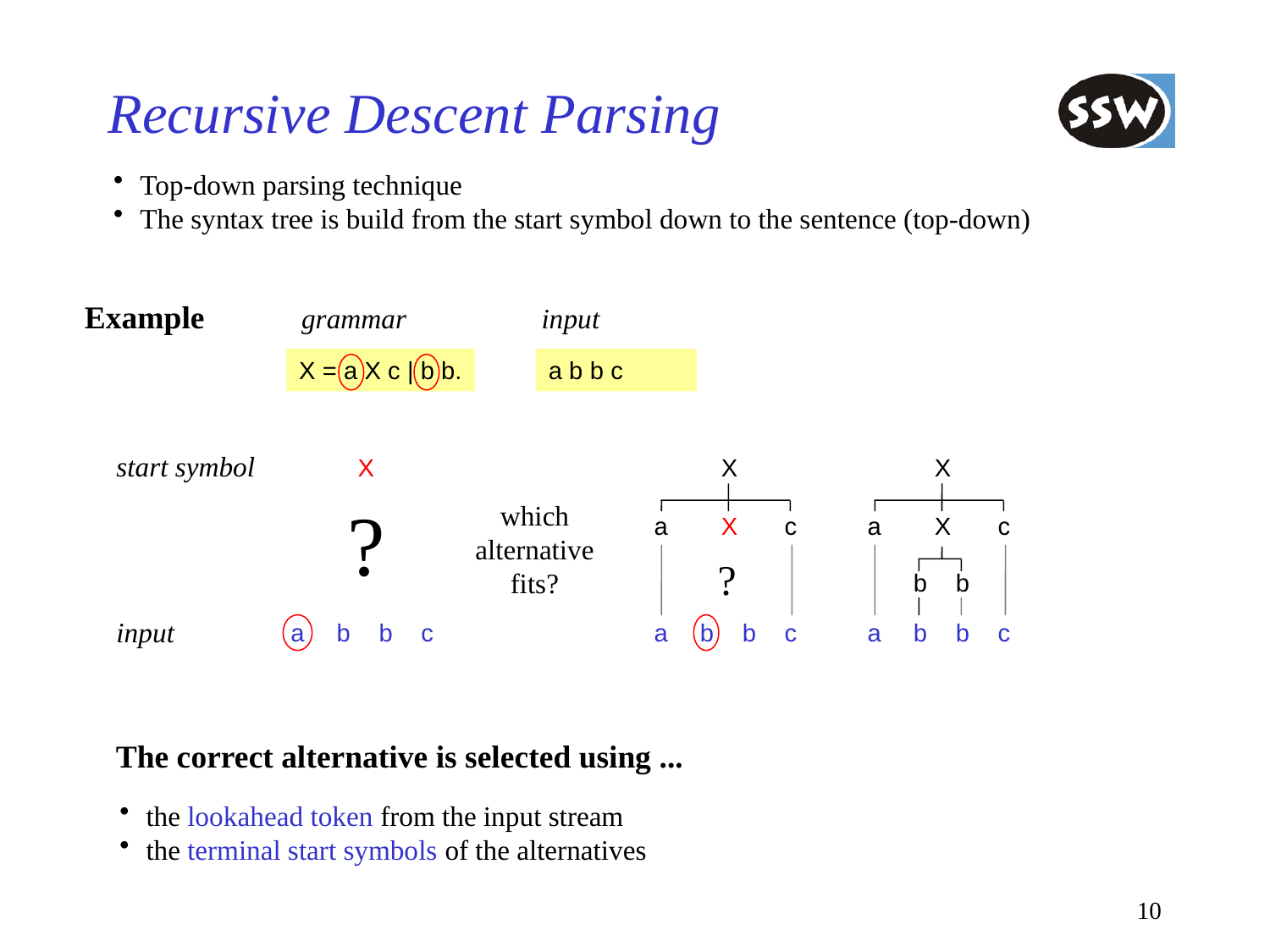

# Recursive Descent Parsing
Top-down parsing technique
The syntax tree is build from the start symbol down to the sentence (top-down)
Example
grammar
input
X = a X c | b b.
a b b c

start symbol
X
?
which
alternative
fits?
input
a
b
b
c
X

a
X
c

?
a
b
b
c
X

a
X
c

b
b

a
b
b
c

The correct alternative is selected using ...
the lookahead token from the input stream
the terminal start symbols of the alternatives
10